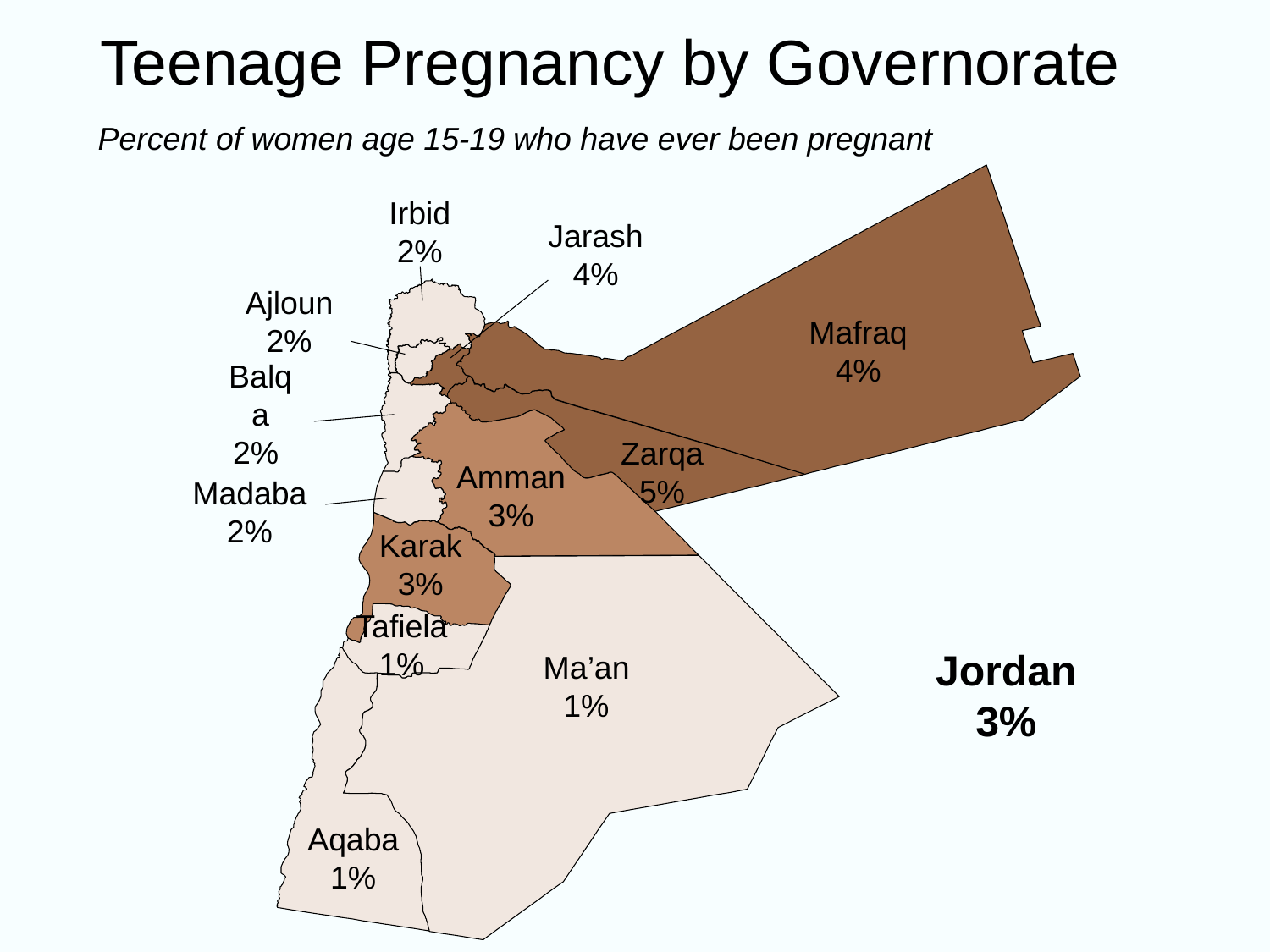

Teenage Pregnancy by Governorate
Percent of women age 15-19 who have ever been pregnant

Jarash
4%
Irbid
2%
Ajloun
2%
Mafraq
4%
Balqa
2%
Zarqa
5%
Amman
3%
Madaba
2%
Karak
3%
Tafiela
1%
Jordan
3%
Ma’an
1%
Aqaba
1%